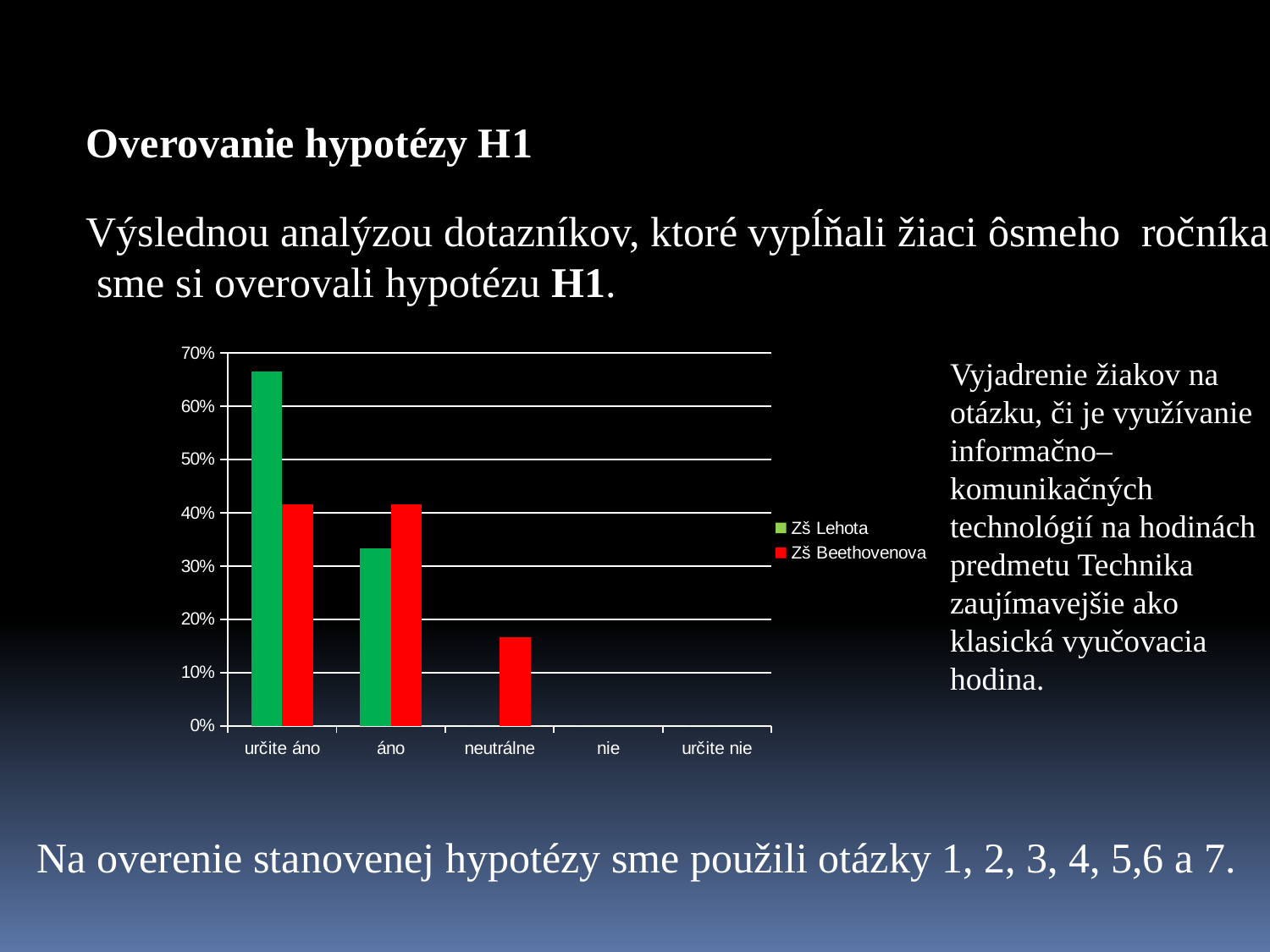

Overovanie hypotézy H1

Výslednou analýzou dotazníkov, ktoré vypĺňali žiaci ôsmeho  ročníka
 sme si overovali hypotézu H1.

### Chart

| Category |  |  |
|---|---|---|
| určite áno | 0.6660000000000099 | 0.4166000000000001 |
| áno | 0.33300000000000496 | 0.4166000000000001 |
| neutrálne | 0.0 | 0.16660000000000041 |
| nie | 0.0 | None |
| určite nie | 0.0 | None |
Vyjadrenie žiakov na
otázku, či je využívanie
informačno–
komunikačných
technológií na hodinách
predmetu Technika
zaujímavejšie ako
klasická vyučovacia
hodina.

Na overenie stanovenej hypotézy sme použili otázky 1, 2, 3, 4, 5,6 a 7.